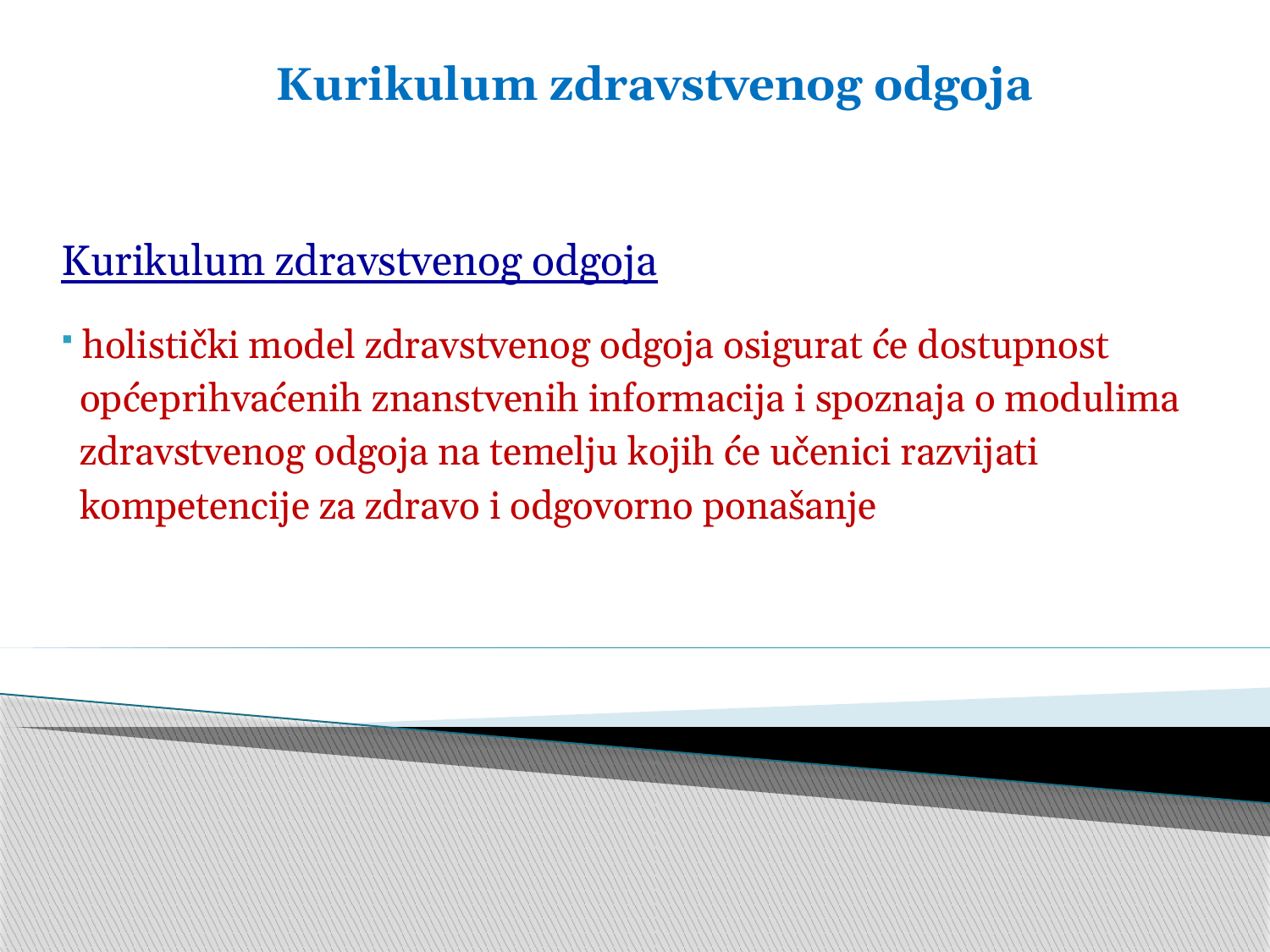

# Kurikulum zdravstvenog odgoja

Kurikulum zdravstvenog odgoja

 holistički model zdravstvenog odgoja osigurat će dostupnost
  općeprihvaćenih znanstvenih informacija i spoznaja o modulima
  zdravstvenog odgoja na temelju kojih će učenici razvijati
  kompetencije za zdravo i odgovorno ponašanje